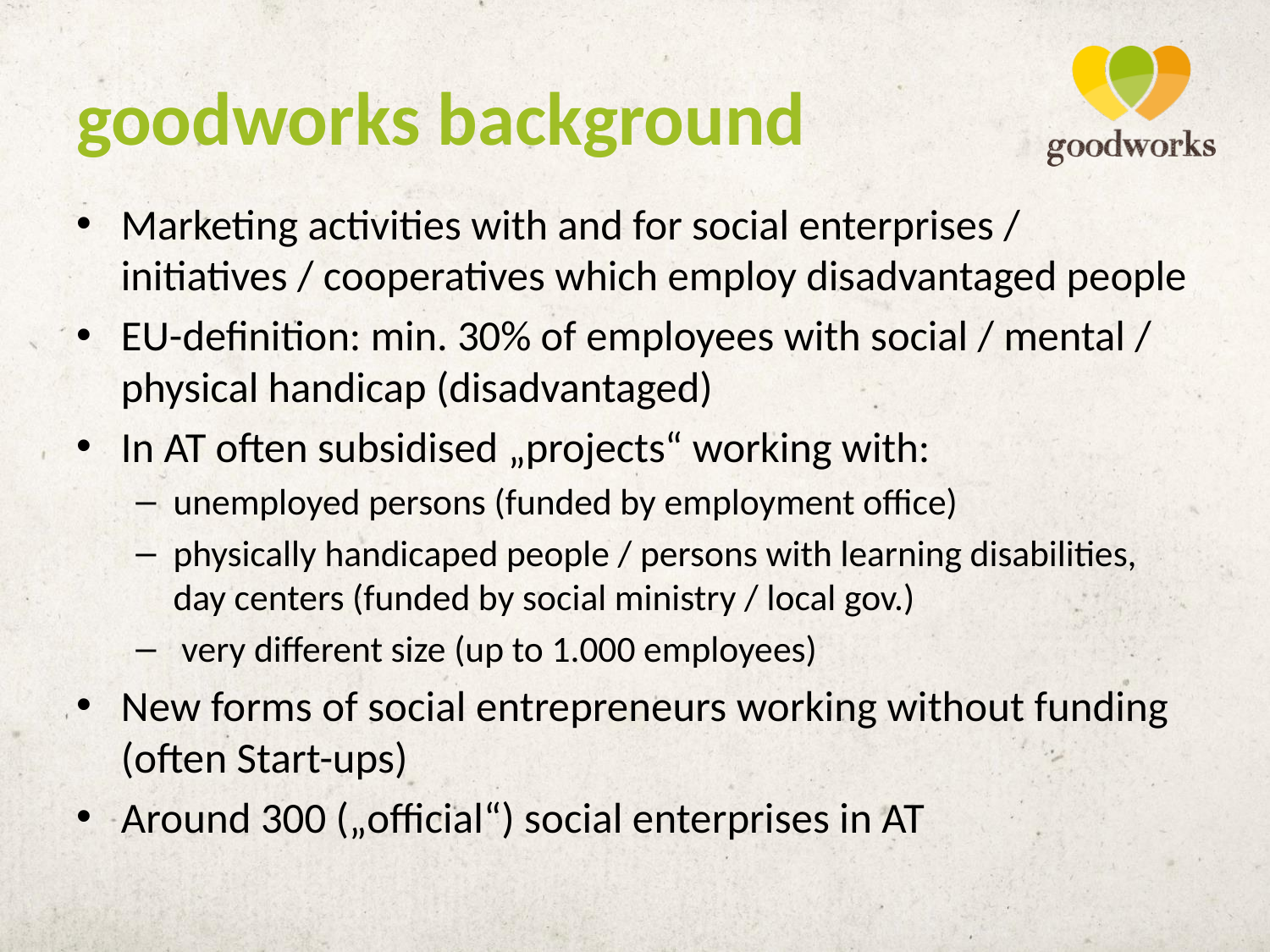

# goodworks background
Marketing activities with and for social enterprises / initiatives / cooperatives which employ disadvantaged people
EU-definition: min. 30% of employees with social / mental / physical handicap (disadvantaged)
In AT often subsidised „projects“ working with:
unemployed persons (funded by employment office)
physically handicaped people / persons with learning disabilities, day centers (funded by social ministry / local gov.)
 very different size (up to 1.000 employees)
New forms of social entrepreneurs working without funding (often Start-ups)
Around 300 („official“) social enterprises in AT